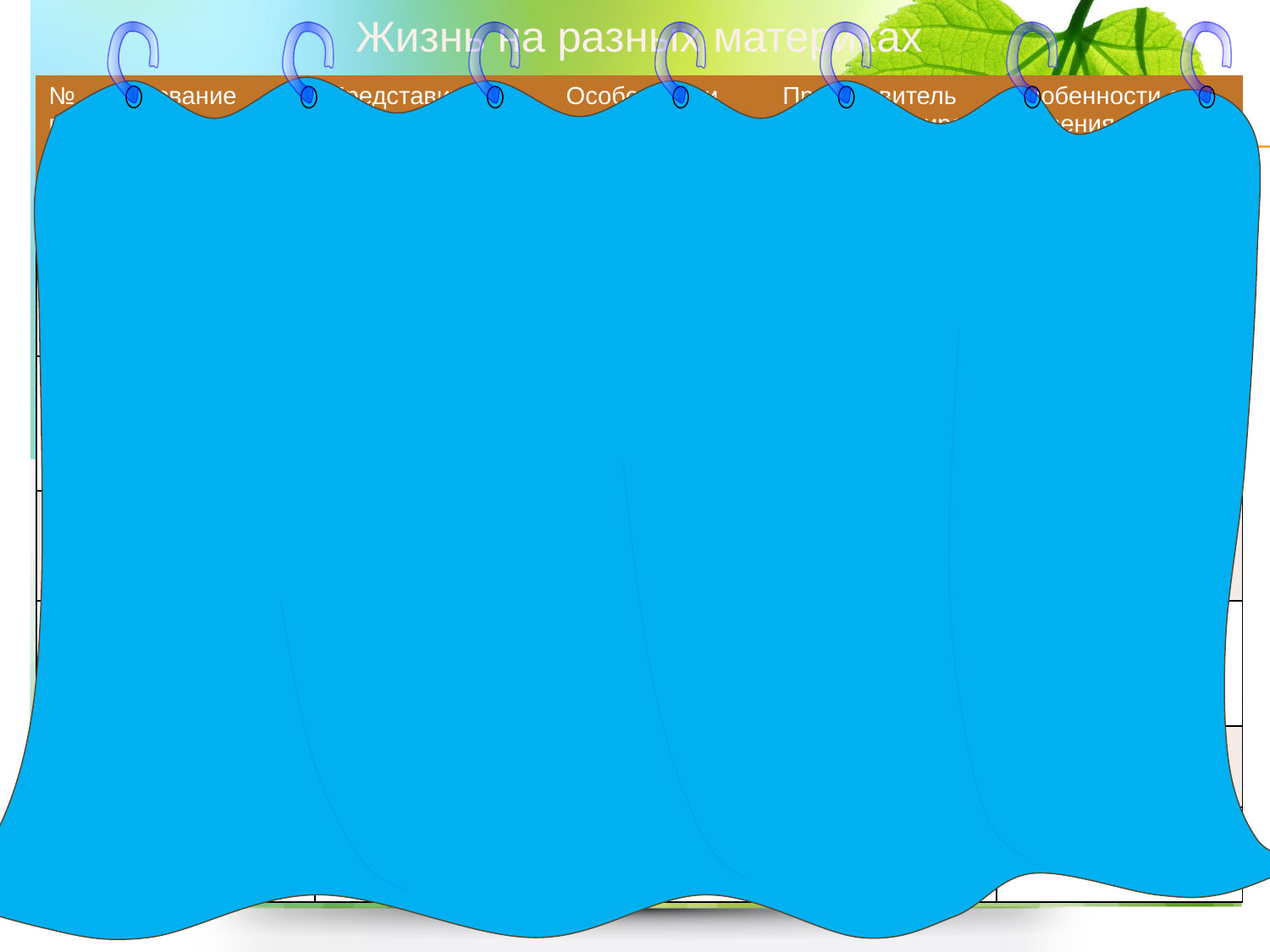

# Жизнь на разных материках

| № п/п | Название материка | Представитель растительного мира | Особенности его строения и жизнедеятельности | Представитель животного мира | Особенности его строения и жизнедеятельности |
| --- | --- | --- | --- | --- | --- |
| 1 | Евразия Китай | Рис | Поля с данным растением полностью залиты водой, рассаду высаживают прямо в воду | Большая панда | 1,5-1,7 метра, мех густой и красиво окрашен, питается бамбуком |
| 2 | Африка | Баобаб | Толщина ствола до 10 метров, запасает воду, древесина мягкая , как губка, накапливает до 120 тонн воды | Жираф | Рост до 6 метров, замечает движущиеся предметы на расстоянии 1 км; питается нежными листьями деревьев |
| 3 | Северная Америка | Секвойя | Высота более 100 м, до 10 м в поперечнике, шишки размером с большую дыню | Полосатый скунс | Черное тело с широкими белыми полосами, при опасности испускает отвратительный запах |
| 4 | Южная Америка | Виктория регия | Великолепны ее цветки, листья 2м в диаметре, выдерживают груз до 72 кг. | Бабочка – серая агриппа (совка агриппина) Жук- дровосек титан | Размах крыльев до 30 см Самый большой в мире жук-длина до 18 см |
| 5 | Австралия | Эвкалипт | Высота до 100 метров. | Кенгуру | До 3 метров в высоту; носит своих детенышей в сумке |
| 6 | Антарктида | Мхи, лишайники | Приспособились к суровым условиям холодного материка | Пингвин | Летать не может, хорошо плавает и ныряет, питается рыбой |